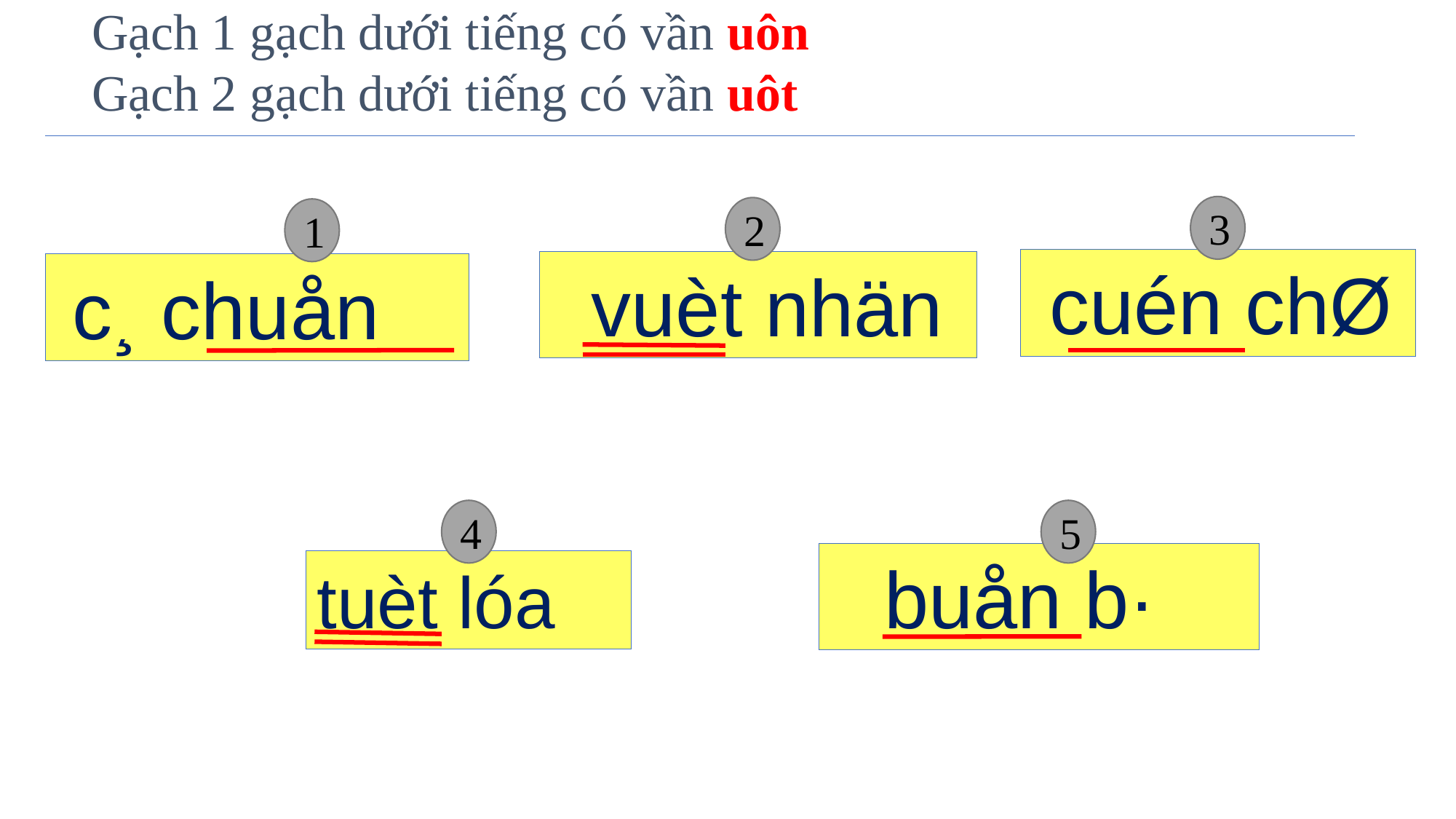

Gạch 1 gạch dưới tiếng có vần uôn
Gạch 2 gạch dưới tiếng có vần uôt
3
2
1
 cuén chØ
 vuèt nhän
 c¸ chuån
4
5
   buån b·
tuèt lóa